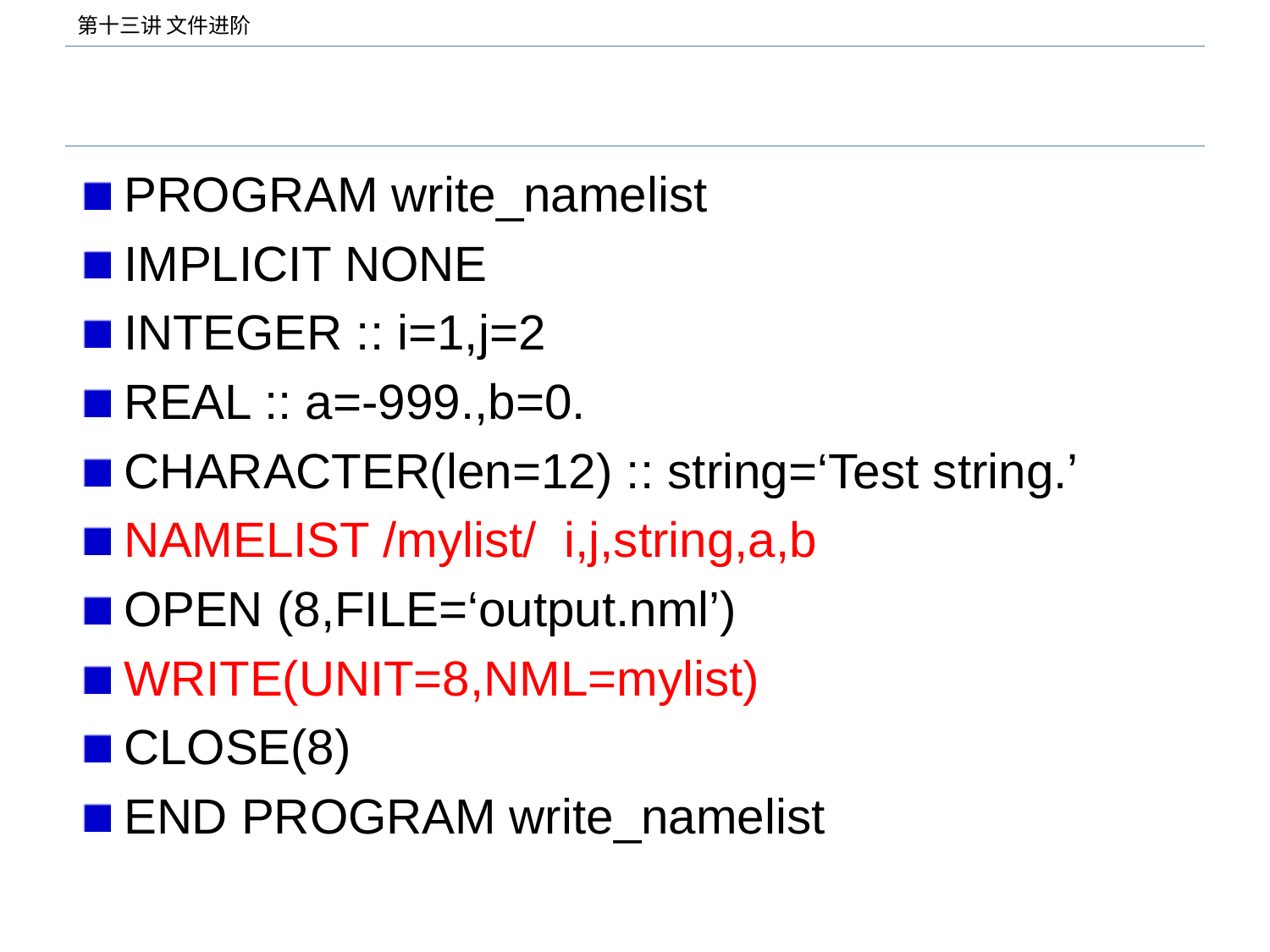

#
PROGRAM write_namelist
IMPLICIT NONE
INTEGER :: i=1,j=2
REAL :: a=-999.,b=0.
CHARACTER(len=12) :: string=‘Test string.’
NAMELIST /mylist/  i,j,string,a,b
OPEN (8,FILE=‘output.nml’)
WRITE(UNIT=8,NML=mylist)
CLOSE(8)
END PROGRAM write_namelist